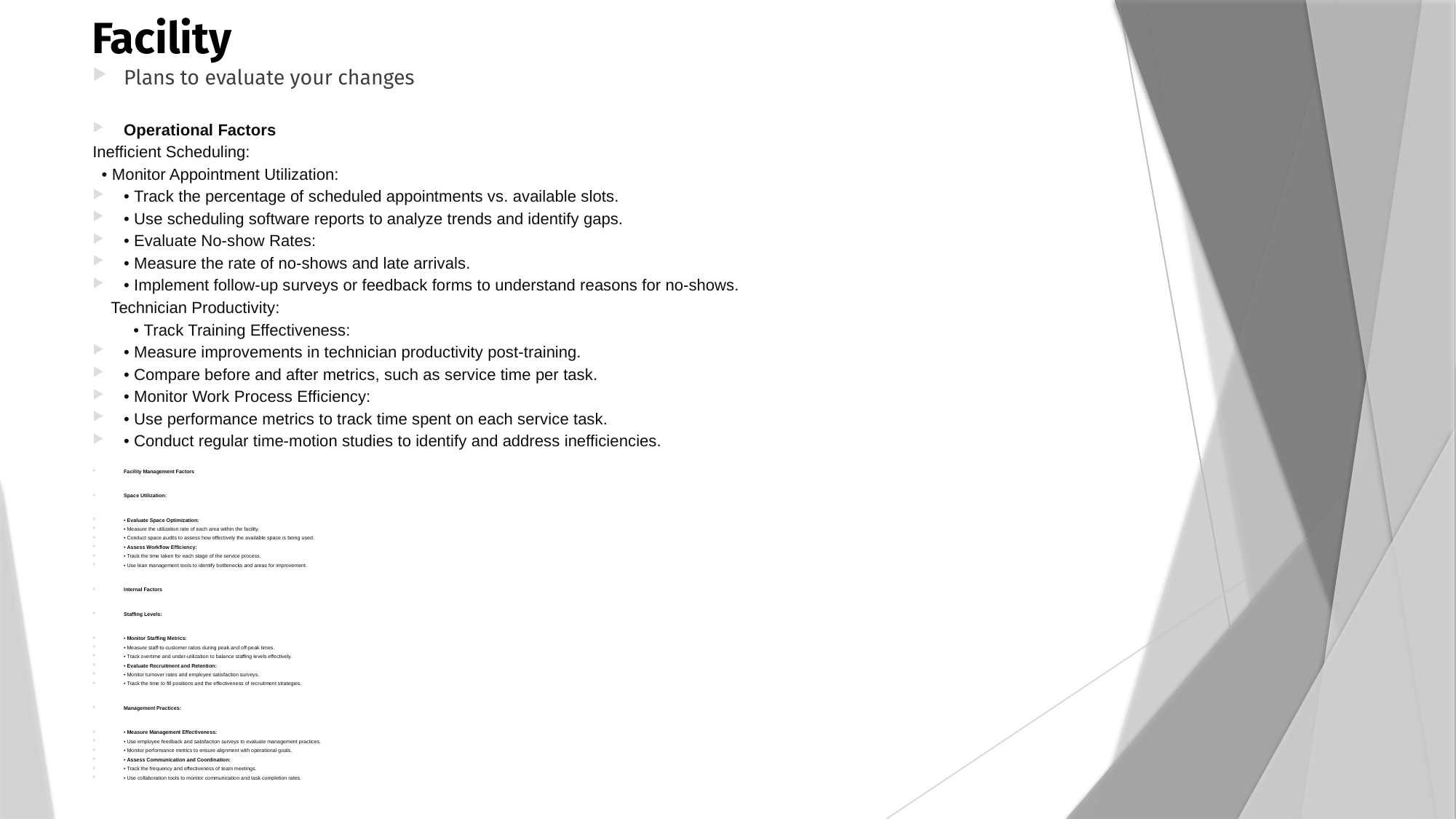

# Facility

Plans to evaluate your changes

Operational Factors
Inefficient Scheduling:
  • Monitor Appointment Utilization:
• Track the percentage of scheduled appointments vs. available slots.
• Use scheduling software reports to analyze trends and identify gaps.
• Evaluate No-show Rates:
• Measure the rate of no-shows and late arrivals.
• Implement follow-up surveys or feedback forms to understand reasons for no-shows.
    Technician Productivity:
         • Track Training Effectiveness:
• Measure improvements in technician productivity post-training.
• Compare before and after metrics, such as service time per task.
• Monitor Work Process Efficiency:
• Use performance metrics to track time spent on each service task.
• Conduct regular time-motion studies to identify and address inefficiencies.

Facility Management Factors

Space Utilization:

• Evaluate Space Optimization:
• Measure the utilization rate of each area within the facility.
• Conduct space audits to assess how effectively the available space is being used.
• Assess Workflow Efficiency:
• Track the time taken for each stage of the service process.
• Use lean management tools to identify bottlenecks and areas for improvement.

Internal Factors

Staffing Levels:

• Monitor Staffing Metrics:
• Measure staff-to-customer ratios during peak and off-peak times.
• Track overtime and under-utilization to balance staffing levels effectively.
• Evaluate Recruitment and Retention:
• Monitor turnover rates and employee satisfaction surveys.
• Track the time to fill positions and the effectiveness of recruitment strategies.

Management Practices:

• Measure Management Effectiveness:
• Use employee feedback and satisfaction surveys to evaluate management practices.
• Monitor performance metrics to ensure alignment with operational goals.
• Assess Communication and Coordination:
• Track the frequency and effectiveness of team meetings.
• Use collaboration tools to monitor communication and task completion rates.